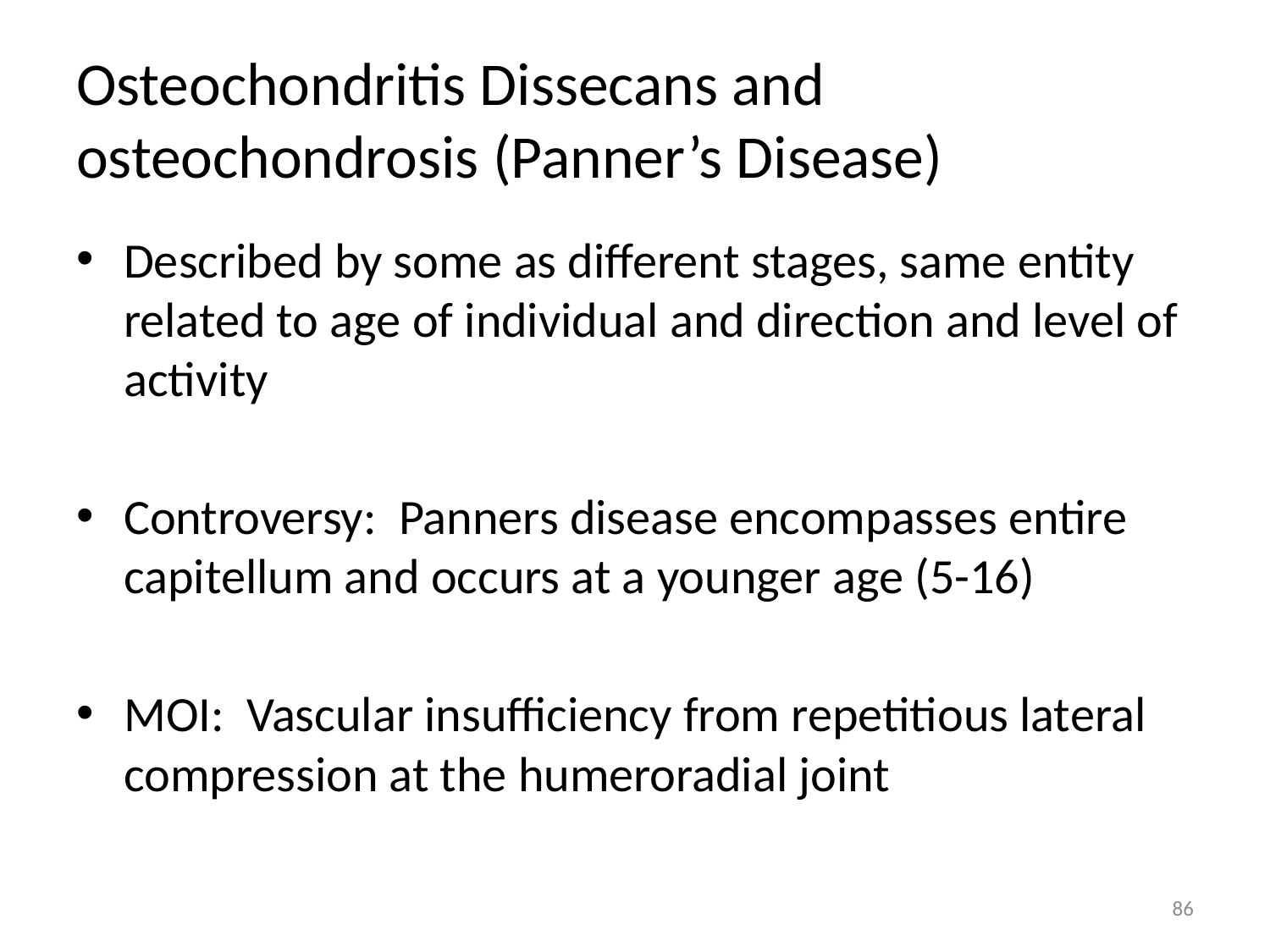

# Osteochondritis Dissecans and osteochondrosis (Panner’s Disease)
Described by some as different stages, same entity related to age of individual and direction and level of activity

Controversy:  Panners disease encompasses entire capitellum and occurs at a younger age (5-16)

MOI:  Vascular insufficiency from repetitious lateral compression at the humeroradial joint

86